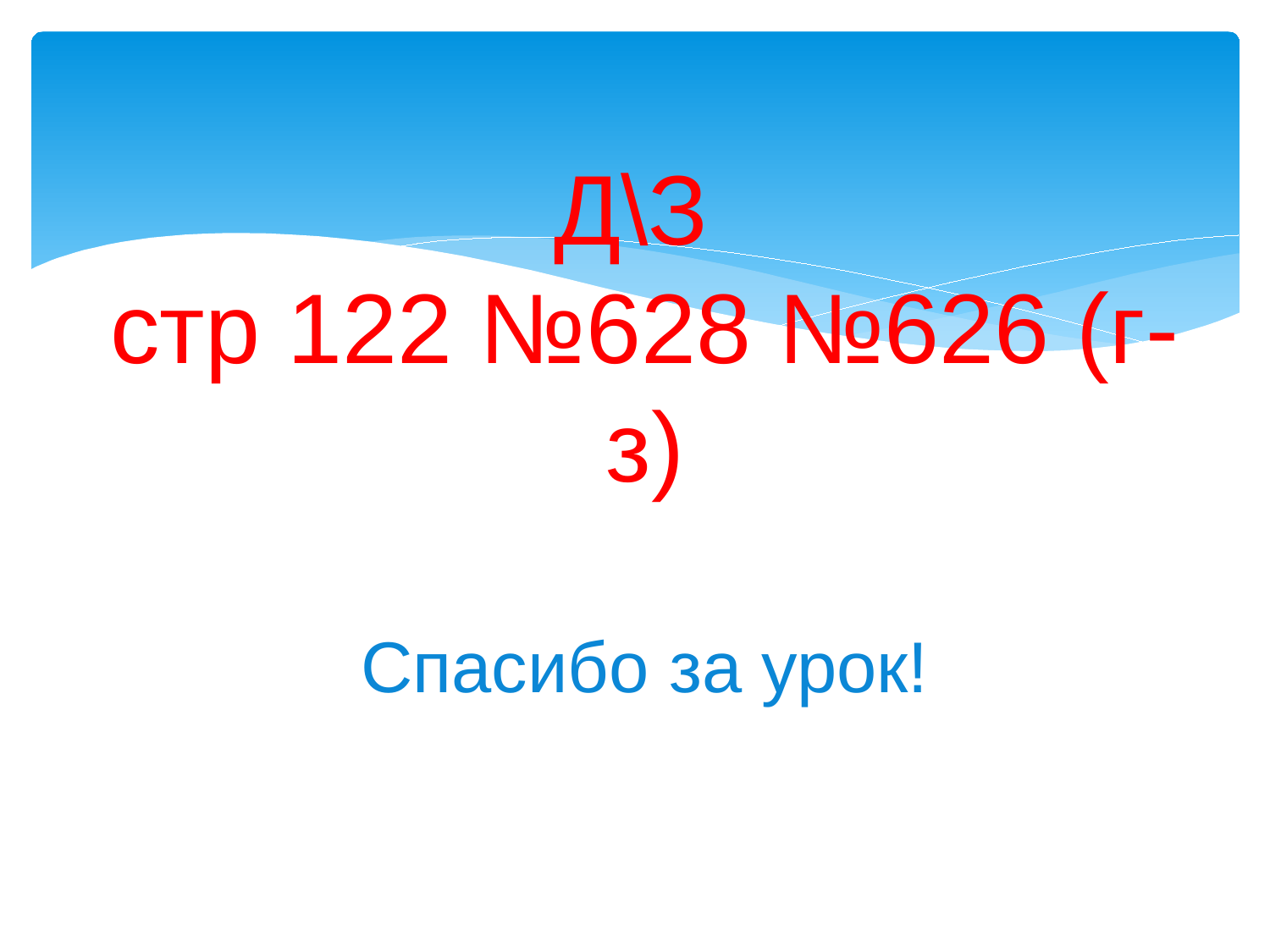

# Д\З стр 122 №628 №626 (г-з) Спасибо за урок!